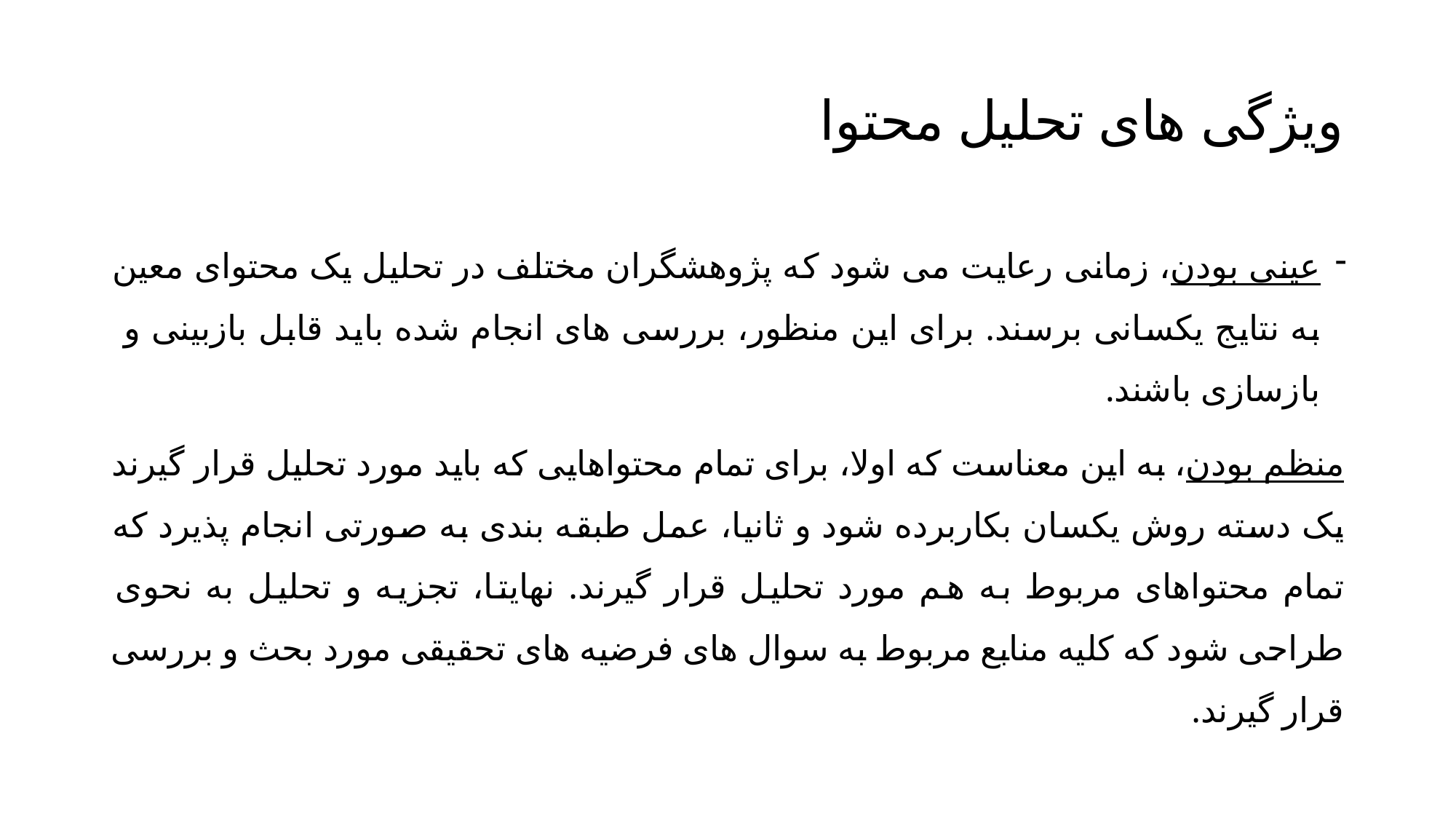

# ویژگی های تحلیل محتوا
عینی بودن، زمانی رعایت می شود که پژوهشگران مختلف در تحلیل یک محتوای معین به نتایج یکسانی برسند. برای این منظور، بررسی های انجام شده باید قابل بازبینی و  بازسازی باشند.
منظم بودن، به این معناست که اولا، برای تمام محتواهایی که باید مورد تحلیل قرار گیرند یک دسته روش یکسان بکاربرده شود و ثانیا، عمل طبقه بندی به صورتی انجام پذیرد که تمام محتواهای مربوط به هم مورد تحلیل قرار گیرند. نهایتا، تجزیه و تحلیل به نحوی طراحی شود که کلیه منابع مربوط به سوال های فرضیه های تحقیقی مورد بحث و بررسی قرار گیرند.